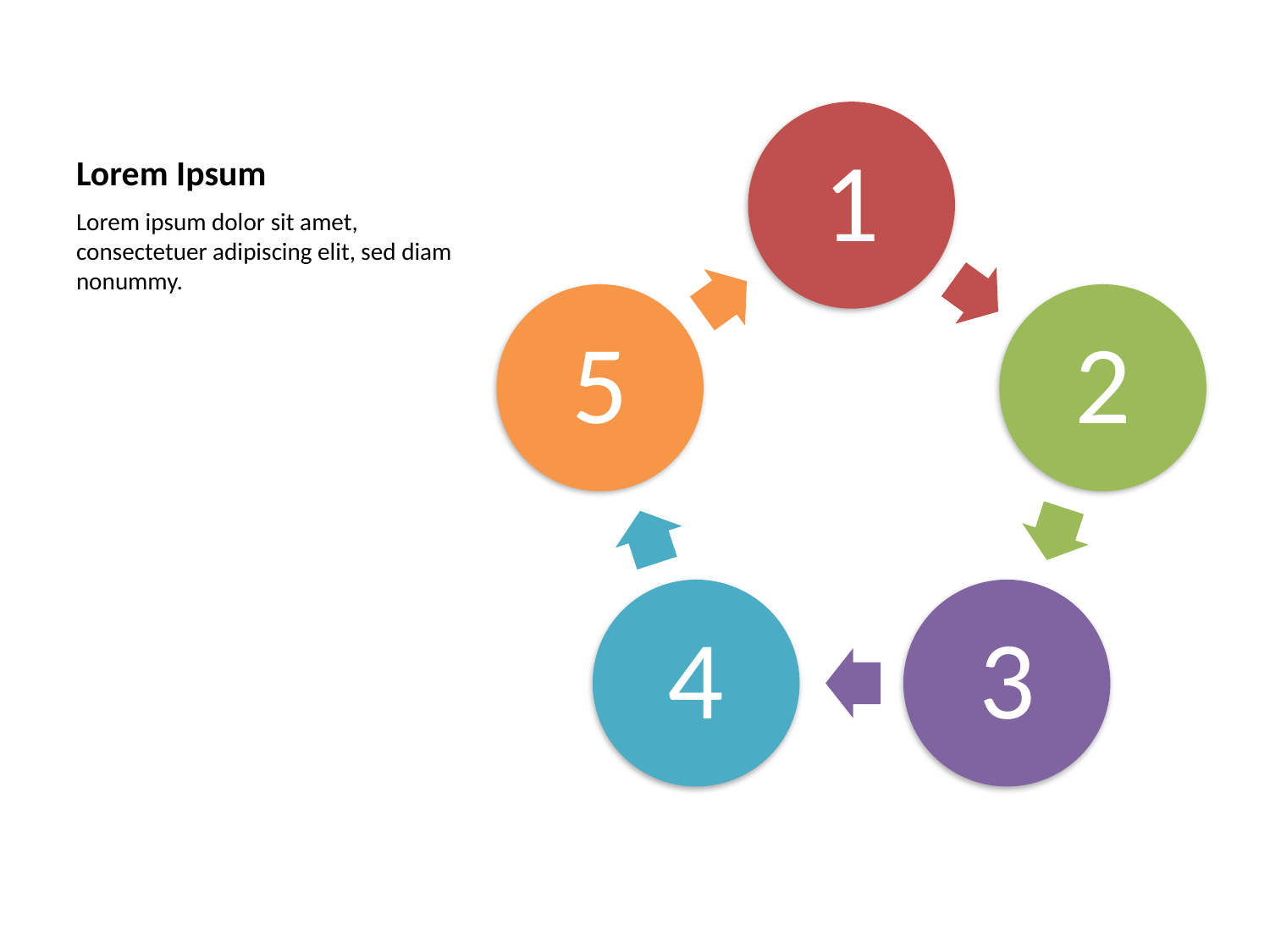

# Lorem Ipsum
1

2

3

4

5

Lorem ipsum dolor sit amet, consectetuer adipiscing elit, sed diam nonummy.